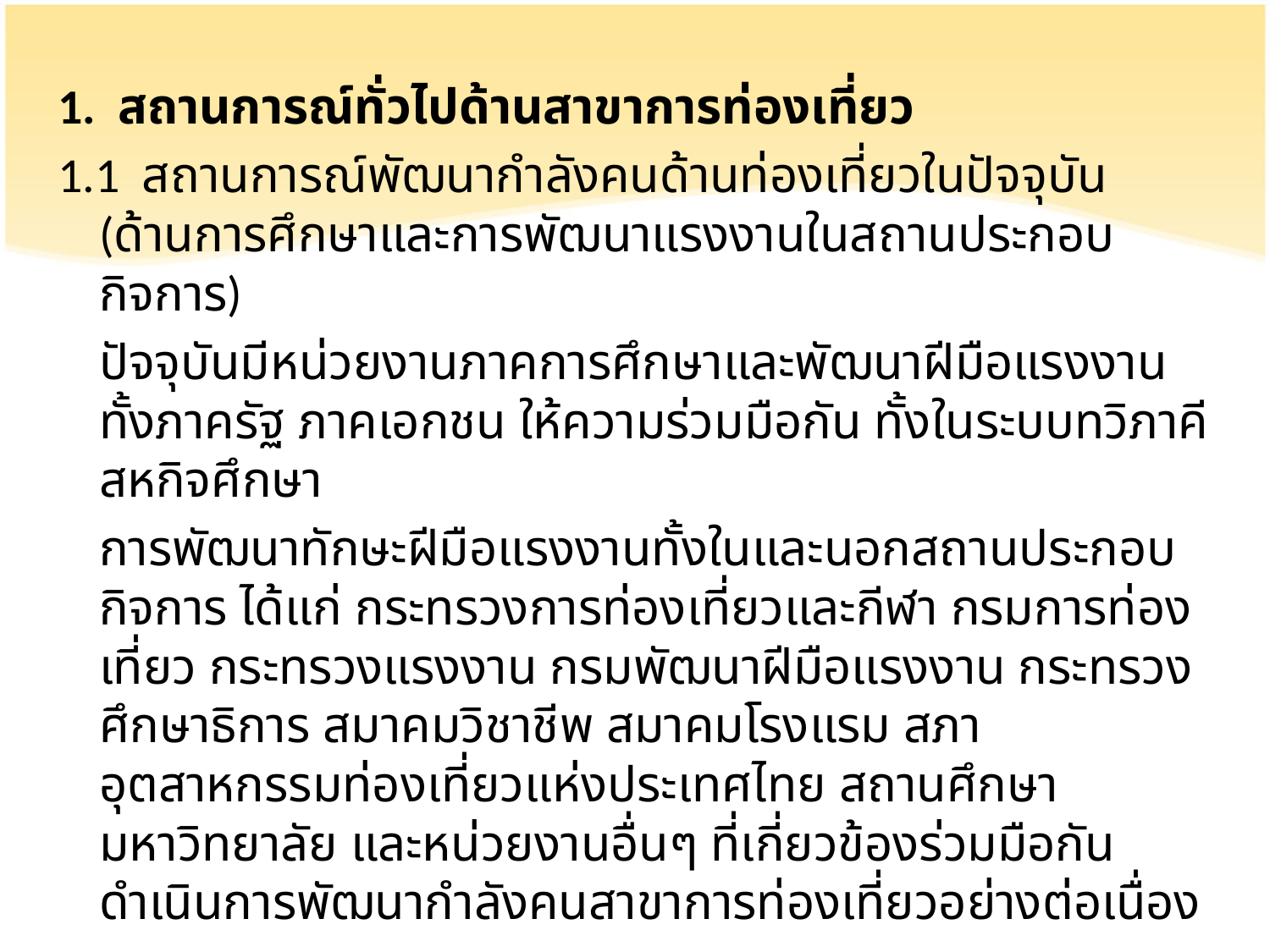

1.  สถานการณ์ทั่วไปด้านสาขาการท่องเที่ยว
1.1  สถานการณ์พัฒนากำลังคนด้านท่องเที่ยวในปัจจุบัน (ด้านการศึกษาและการพัฒนาแรงงานในสถานประกอบกิจการ)
		ปัจจุบันมีหน่วยงานภาคการศึกษาและพัฒนาฝีมือแรงงานทั้งภาครัฐ ภาคเอกชน ให้ความร่วมมือกัน ทั้งในระบบทวิภาคี สหกิจศึกษา
		การพัฒนาทักษะฝีมือแรงงานทั้งในและนอกสถานประกอบกิจการ ได้แก่ กระทรวงการท่องเที่ยวและกีฬา กรมการท่องเที่ยว กระทรวงแรงงาน กรมพัฒนาฝีมือแรงงาน กระทรวงศึกษาธิการ สมาคมวิชาชีพ สมาคมโรงแรม สภาอุตสาหกรรมท่องเที่ยวแห่งประเทศไทย สถานศึกษา มหาวิทยาลัย และหน่วยงานอื่นๆ ที่เกี่ยวข้องร่วมมือกันดำเนินการพัฒนากำลังคนสาขาการท่องเที่ยวอย่างต่อเนื่อง